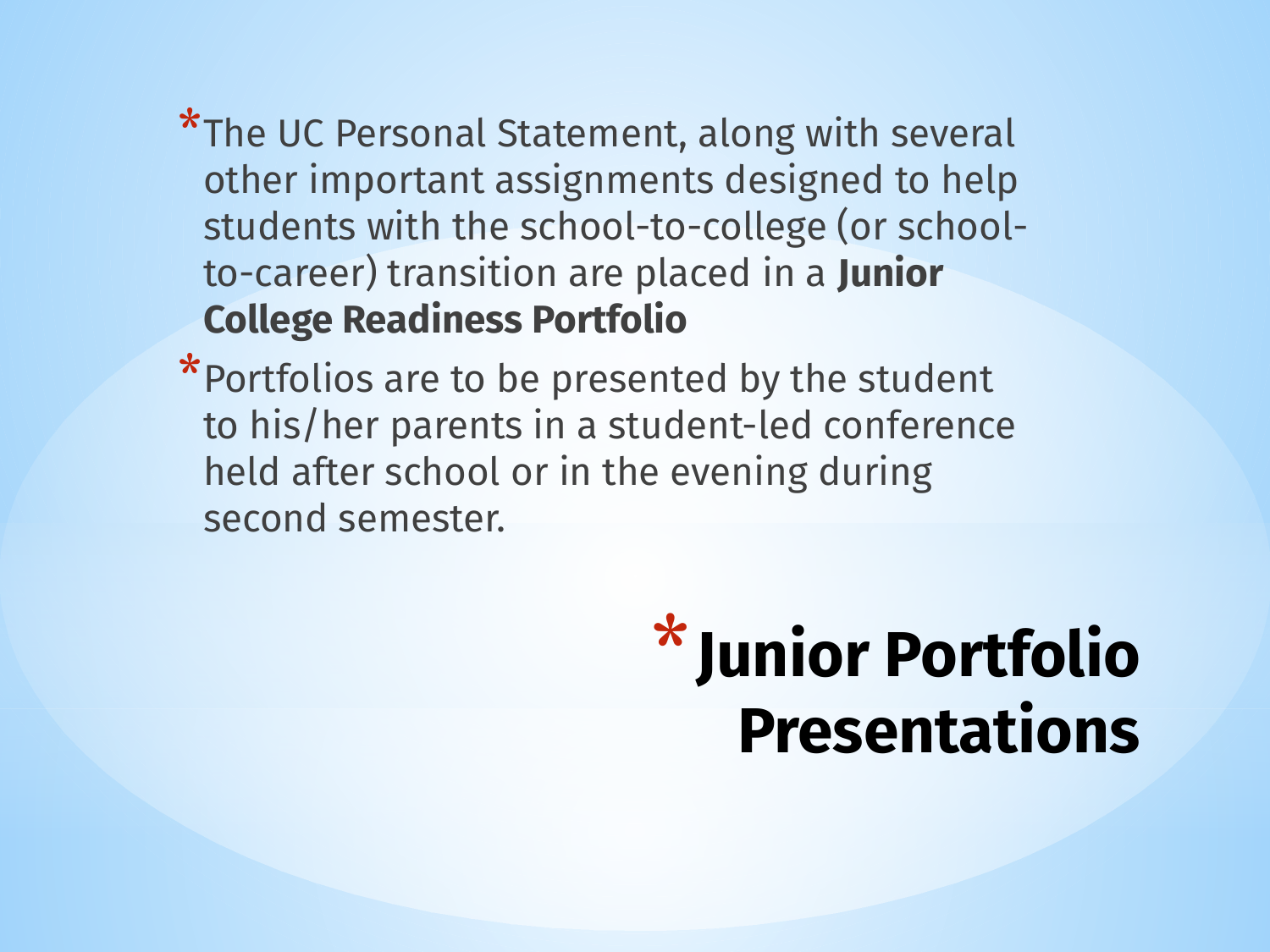

The UC Personal Statement, along with several other important assignments designed to help students with the school-to-college (or school-to-career) transition are placed in a Junior College Readiness Portfolio
Portfolios are to be presented by the student to his/her parents in a student-led conference held after school or in the evening during second semester.

# Junior Portfolio Presentations